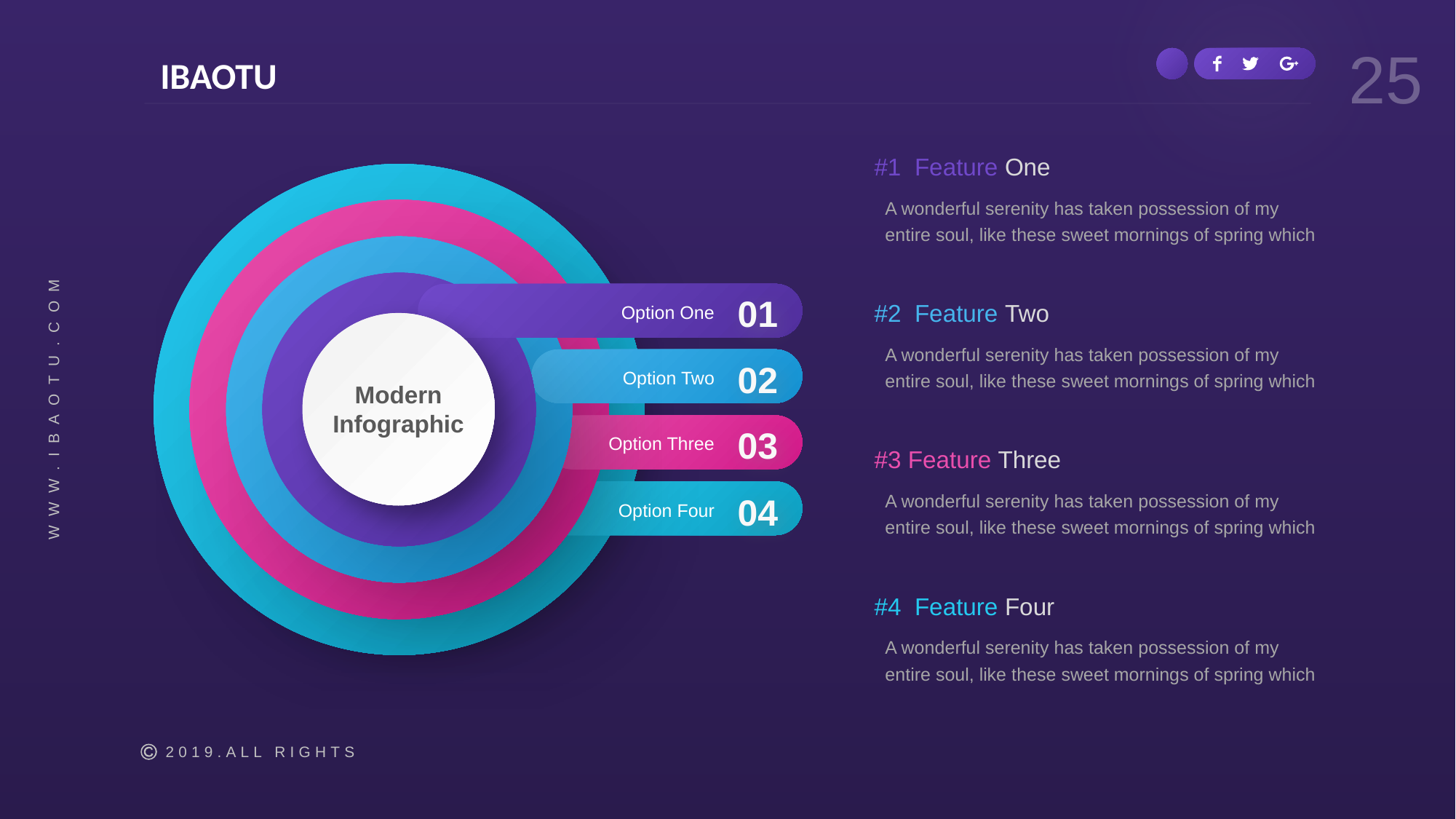

#1  Feature One
A wonderful serenity has taken possession of my entire soul, like these sweet mornings of spring which

01
Option One
#2  Feature Two
A wonderful serenity has taken possession of my entire soul, like these sweet mornings of spring which

Modern Infographic
02
Option Two
03
Option Three
#3 Feature Three
A wonderful serenity has taken possession of my entire soul, like these sweet mornings of spring which
04
Option Four
#4  Feature Four
A wonderful serenity has taken possession of my entire soul, like these sweet mornings of spring which